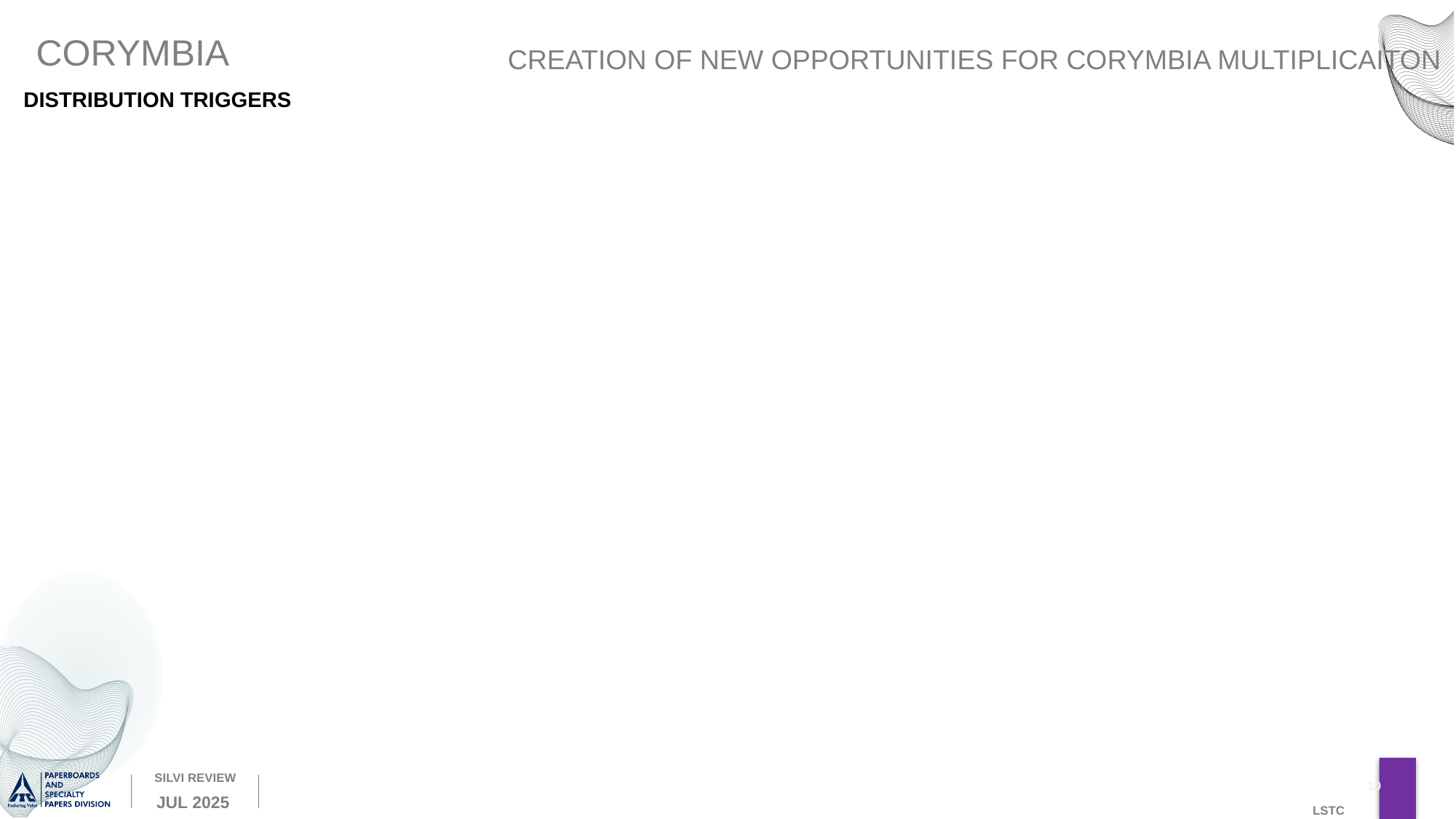

CORYMBIA
CREATION OF NEW OPPORTUNITIES FOR CORYMBIA MULTIPLICAITON
Distribution Triggers